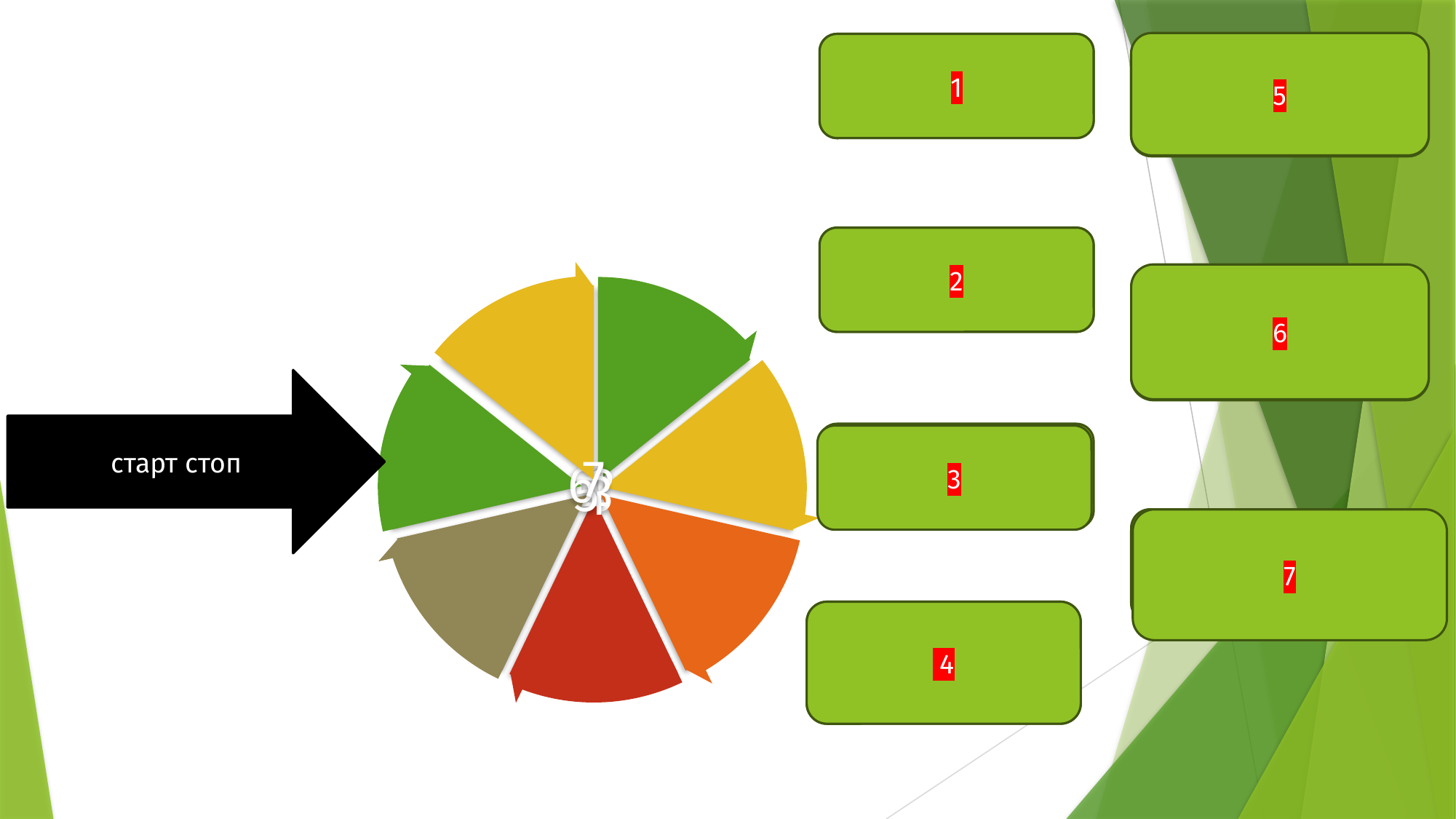

5
1
Поэтапность постановки
Детализация обобщение
2
Что такое тоновое решение
1
2
3
4
5
6
7
6
Как оформить композицию

 старт стоп
компановка
3
Как правильно раставить поэтапность
7
 построение
 4